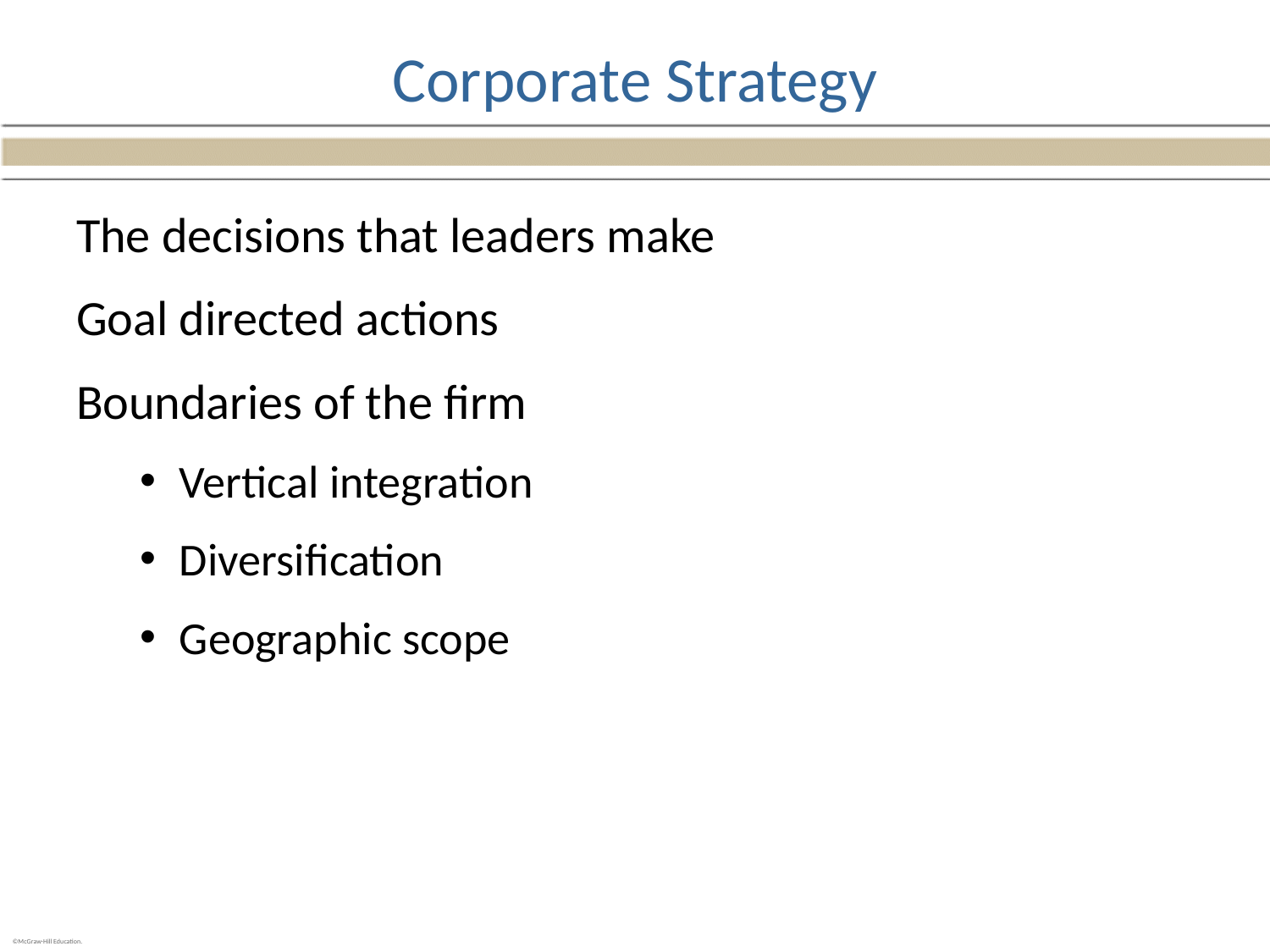

# Corporate Strategy
The decisions that leaders make
Goal directed actions
Boundaries of the firm
Vertical integration
Diversification
Geographic scope